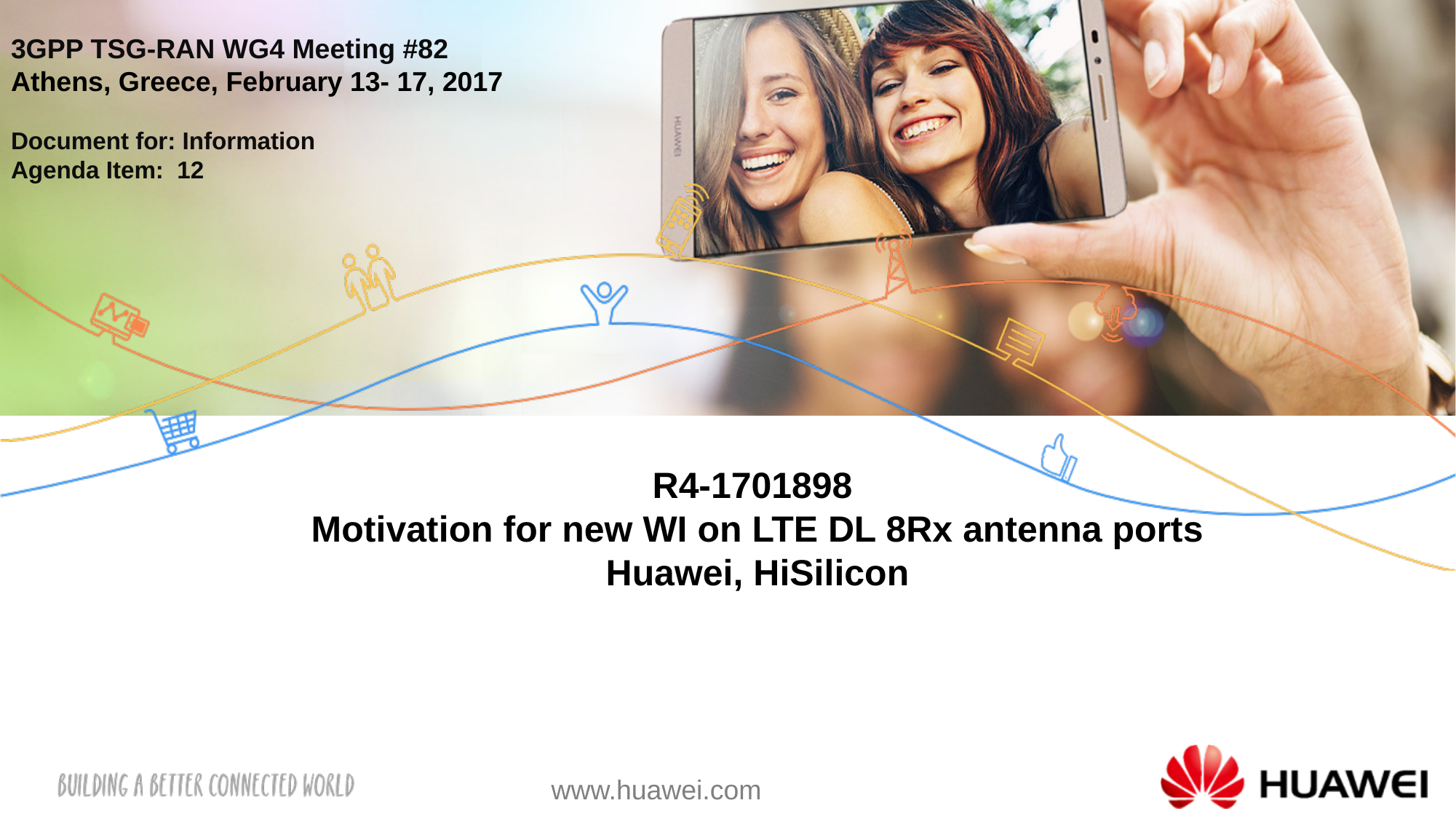

3GPP TSG-RAN WG4 Meeting #82
Athens, Greece, February 13- 17, 2017

Document for: Information
Agenda Item:  12
# R4-1701898 Motivation for new WI on LTE DL 8Rx antenna ports Huawei, HiSilicon